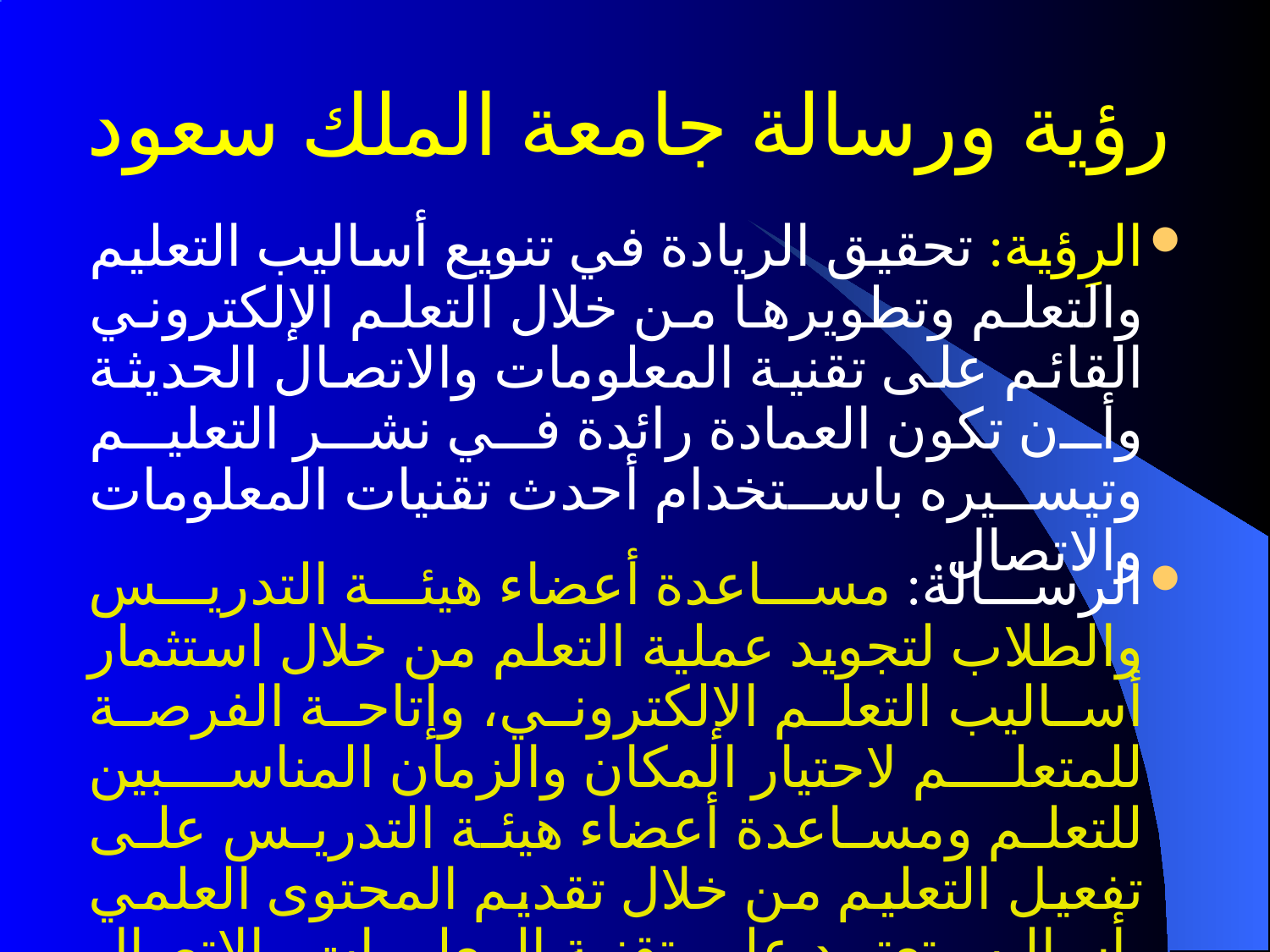

# رؤية ورسالة جامعة الملك سعود
الرِؤية: تحقيق الريادة في تنويع أساليب التعليم والتعلم وتطويرها من خلال التعلم الإلكتروني القائم على تقنية المعلومات والاتصال الحديثة وأن تكون العمادة رائدة في نشر التعليم وتيسيره باستخدام أحدث تقنيات المعلومات والاتصال.
الرسالة: مساعدة أعضاء هيئة التدريس والطلاب لتجويد عملية التعلم من خلال استثمار أساليب التعلم الإلكتروني، وإتاحة الفرصة للمتعلم لاحتيار المكان والزمان المناسبين للتعلم ومساعدة أعضاء هيئة التدريس على تفعيل التعليم من خلال تقديم المحتوى العلمي بأساليب تعتمد على تقنية المعلومات والاتصال الحديثة .